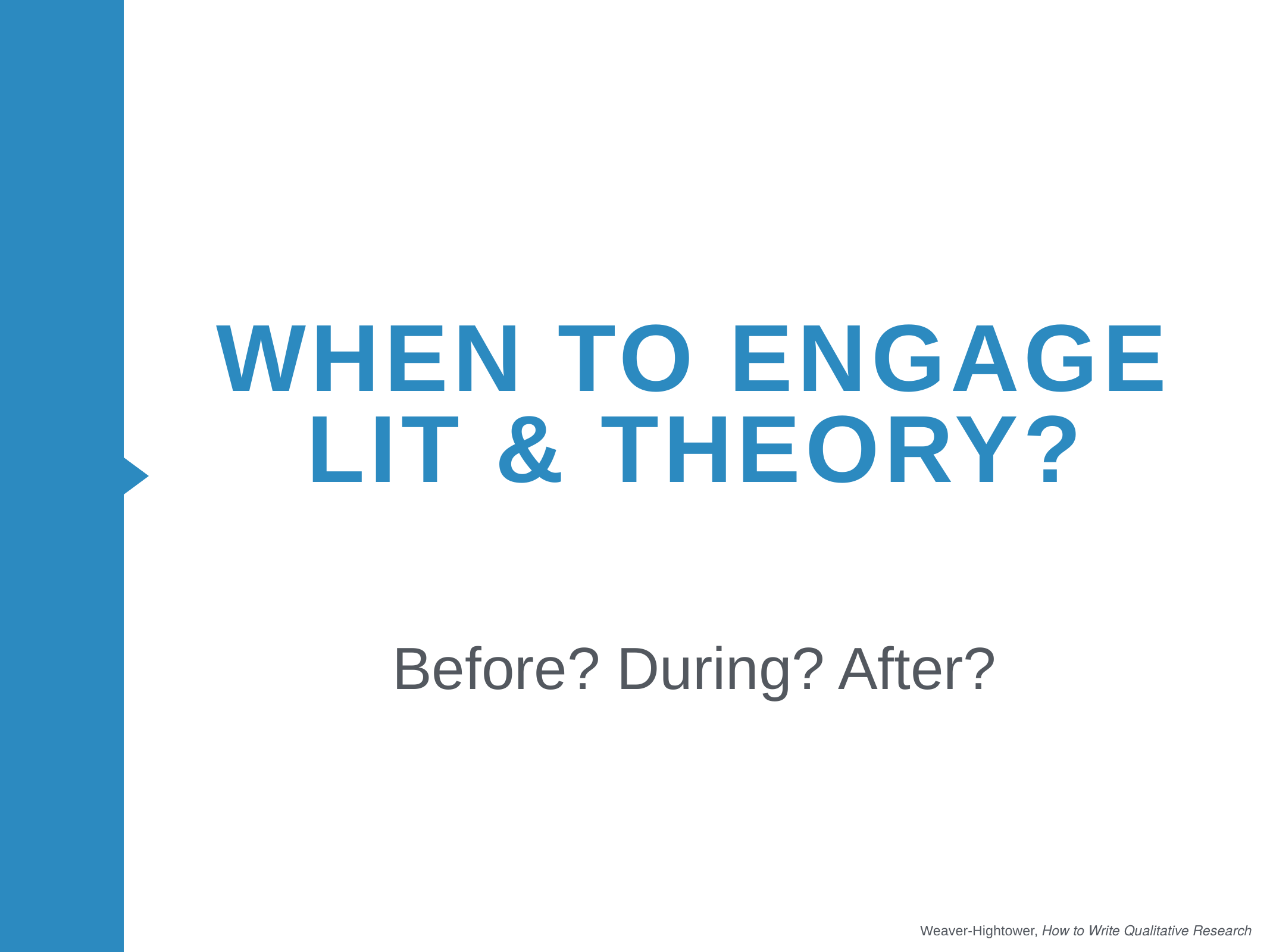

# When to engage Lit & Theory?
Before? During? After?